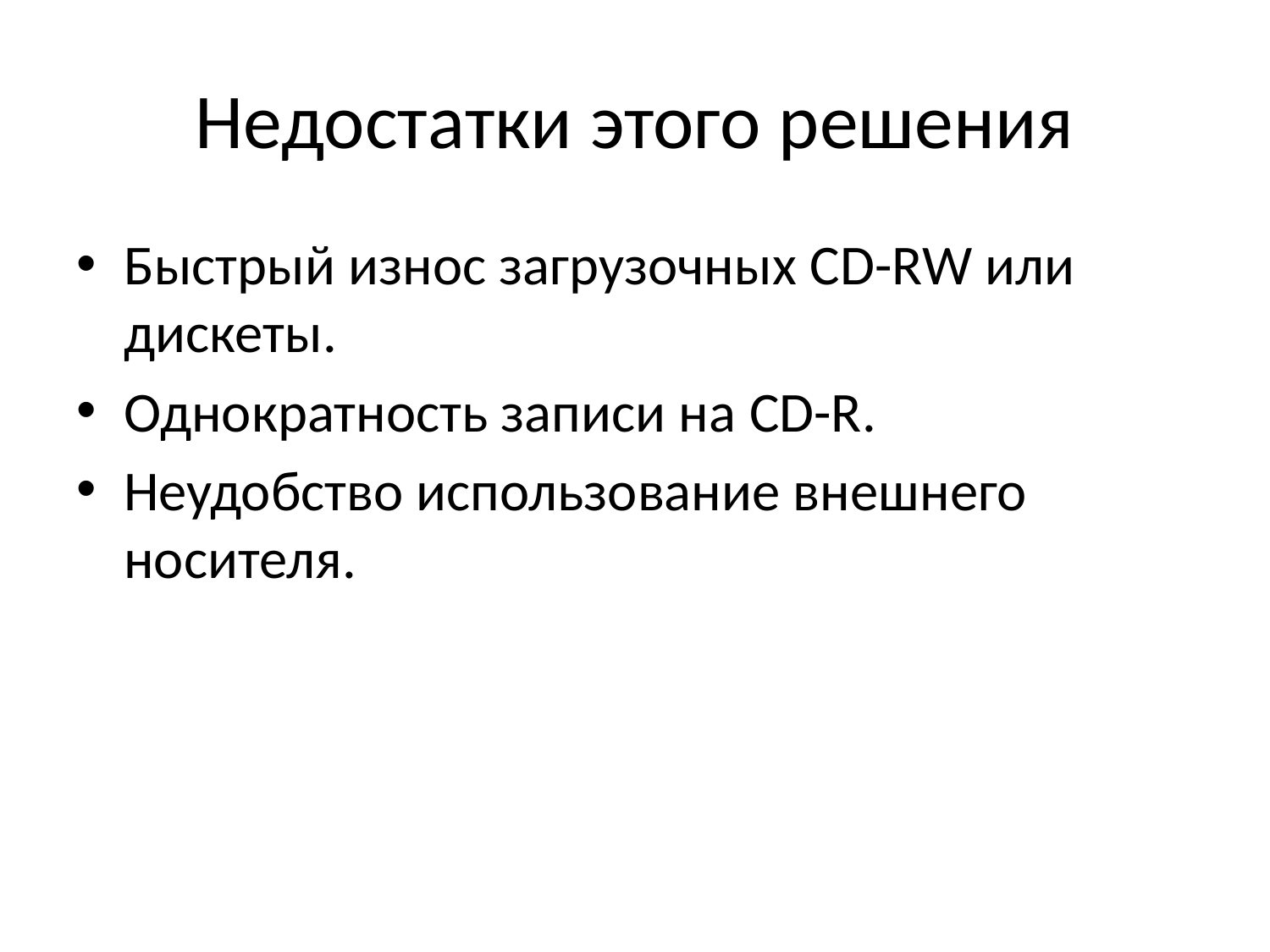

# Недостатки этого решения
Быстрый износ загрузочных CD-RW или дискеты.
Однократность записи на CD-R.
Неудобство использование внешнего носителя.